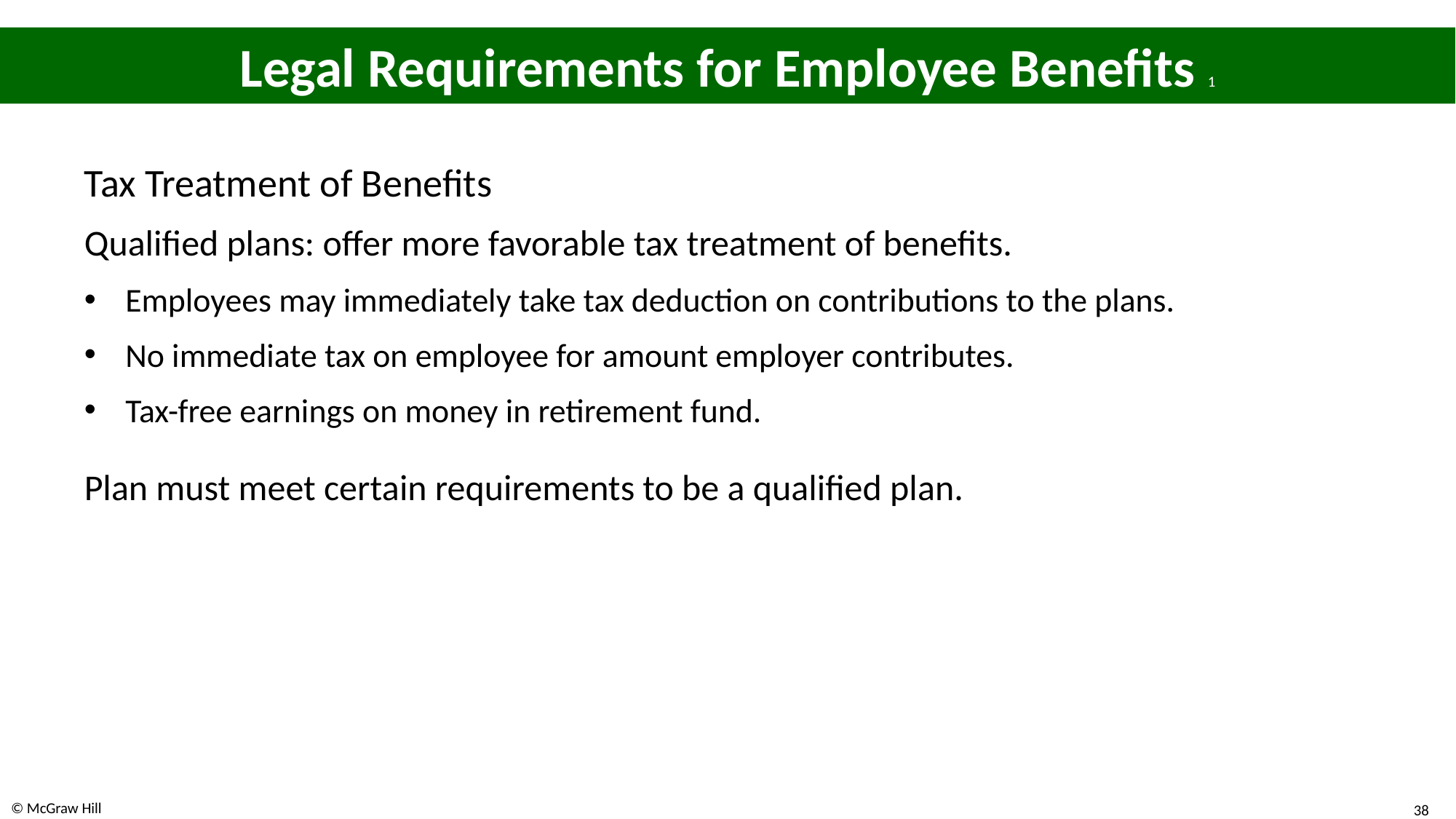

# Legal Requirements for Employee Benefits 1
Tax Treatment of Benefits
Qualified plans: offer more favorable tax treatment of benefits.
Employees may immediately take tax deduction on contributions to the plans.
No immediate tax on employee for amount employer contributes.
Tax-free earnings on money in retirement fund.
Plan must meet certain requirements to be a qualified plan.